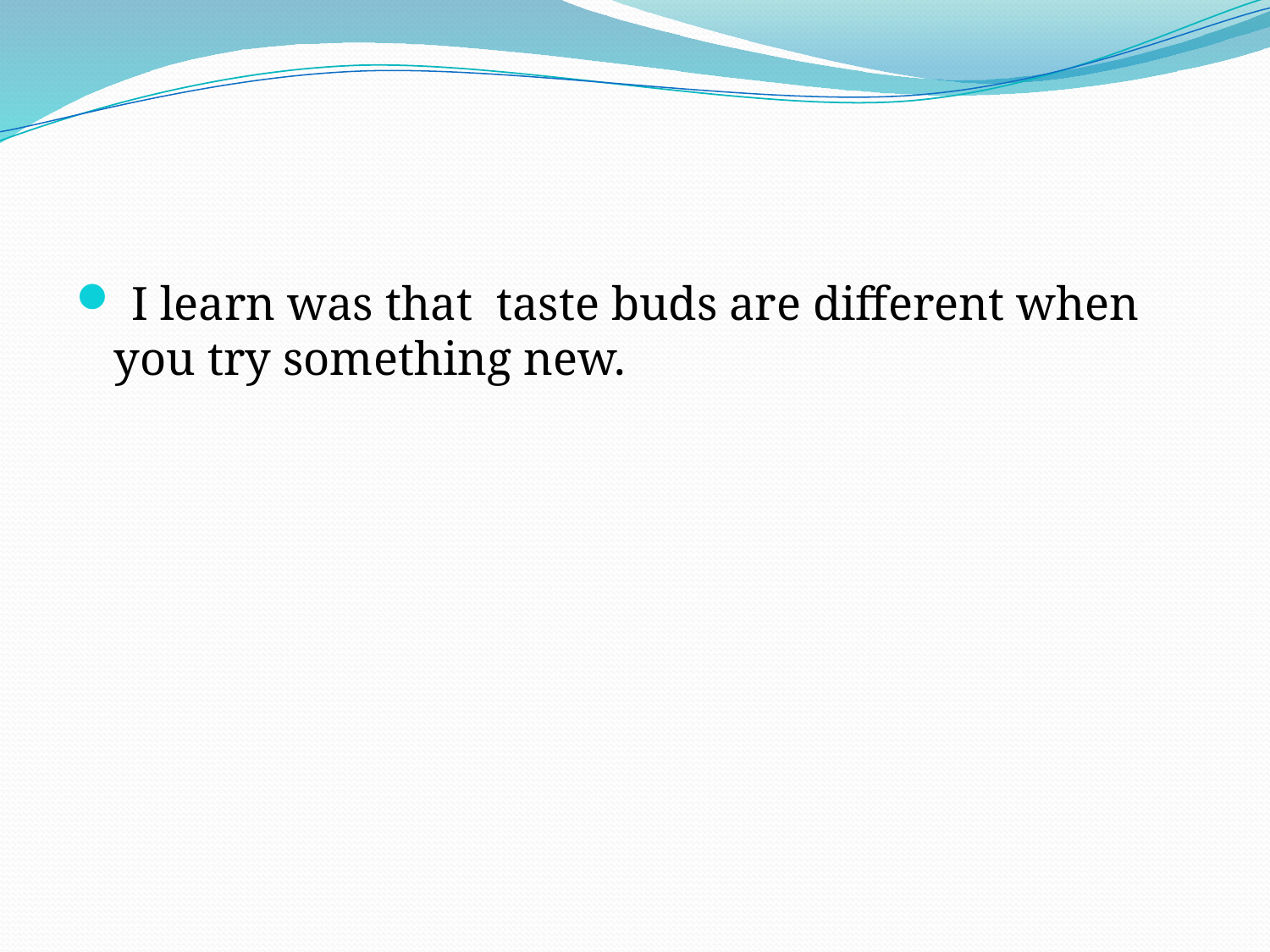

#
 I learn was that  taste buds are different when you try something new.